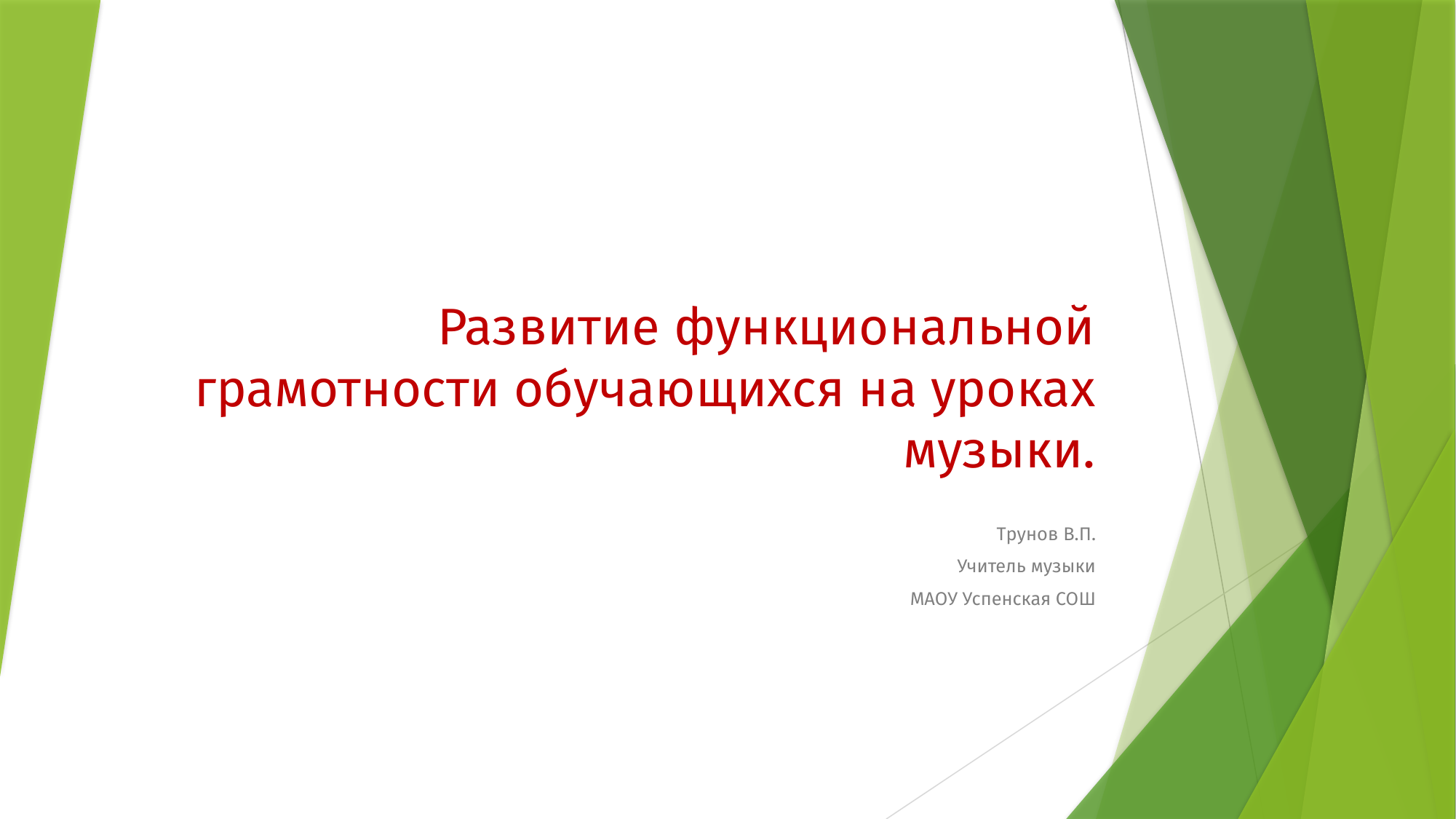

# Развитие функциональной грамотности обучающихся на уроках музыки.

                                                        Трунов В.П.
                                                                 Учитель музыки
                                                                            МАОУ Успенская СОШ